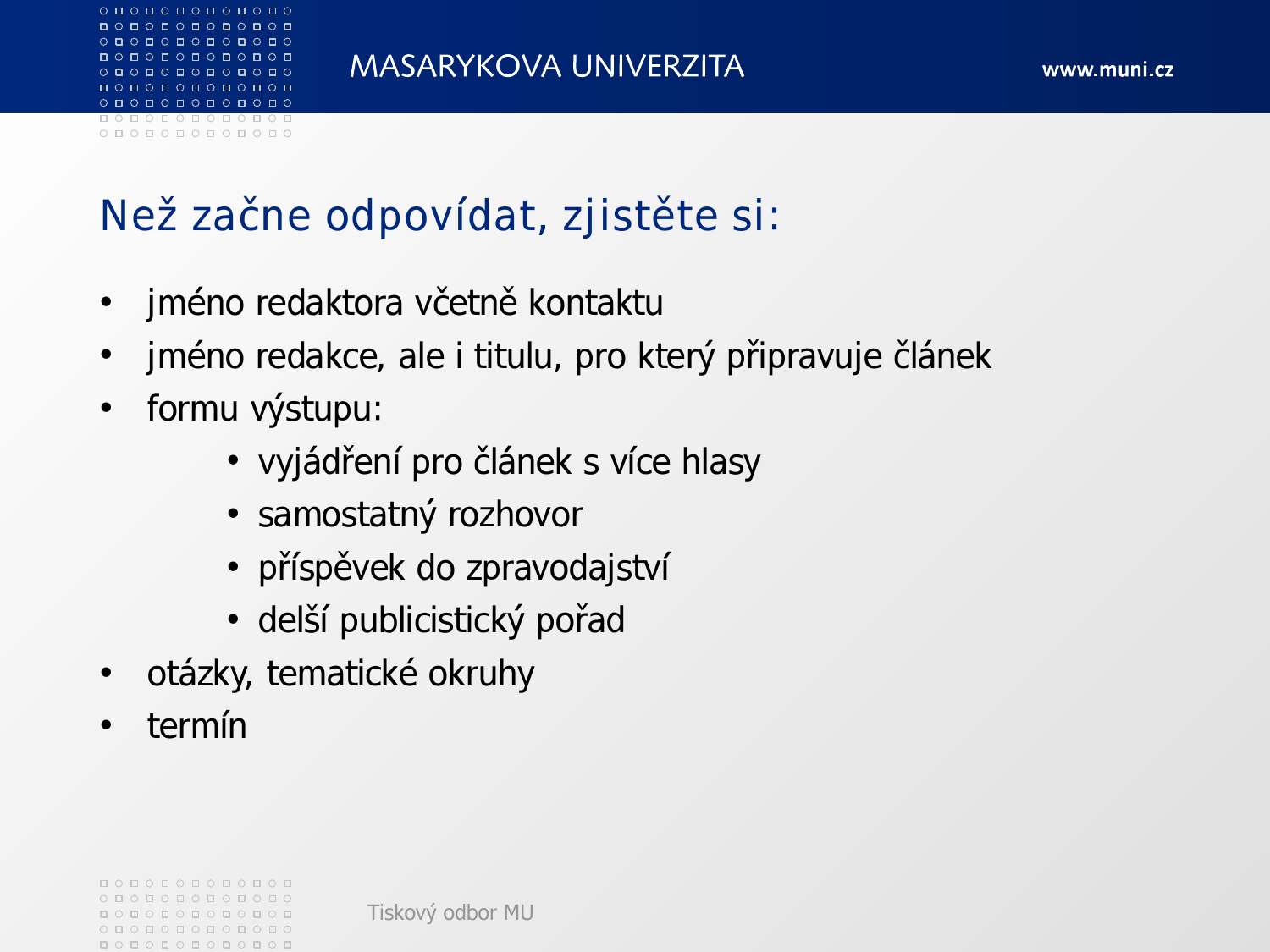

# Než začne odpovídat, zjistěte si:
jméno redaktora včetně kontaktu
jméno redakce, ale i titulu, pro který připravuje článek
formu výstupu:
vyjádření pro článek s více hlasy
samostatný rozhovor
příspěvek do zpravodajství
delší publicistický pořad
otázky, tematické okruhy
termín

Tiskový odbor MU